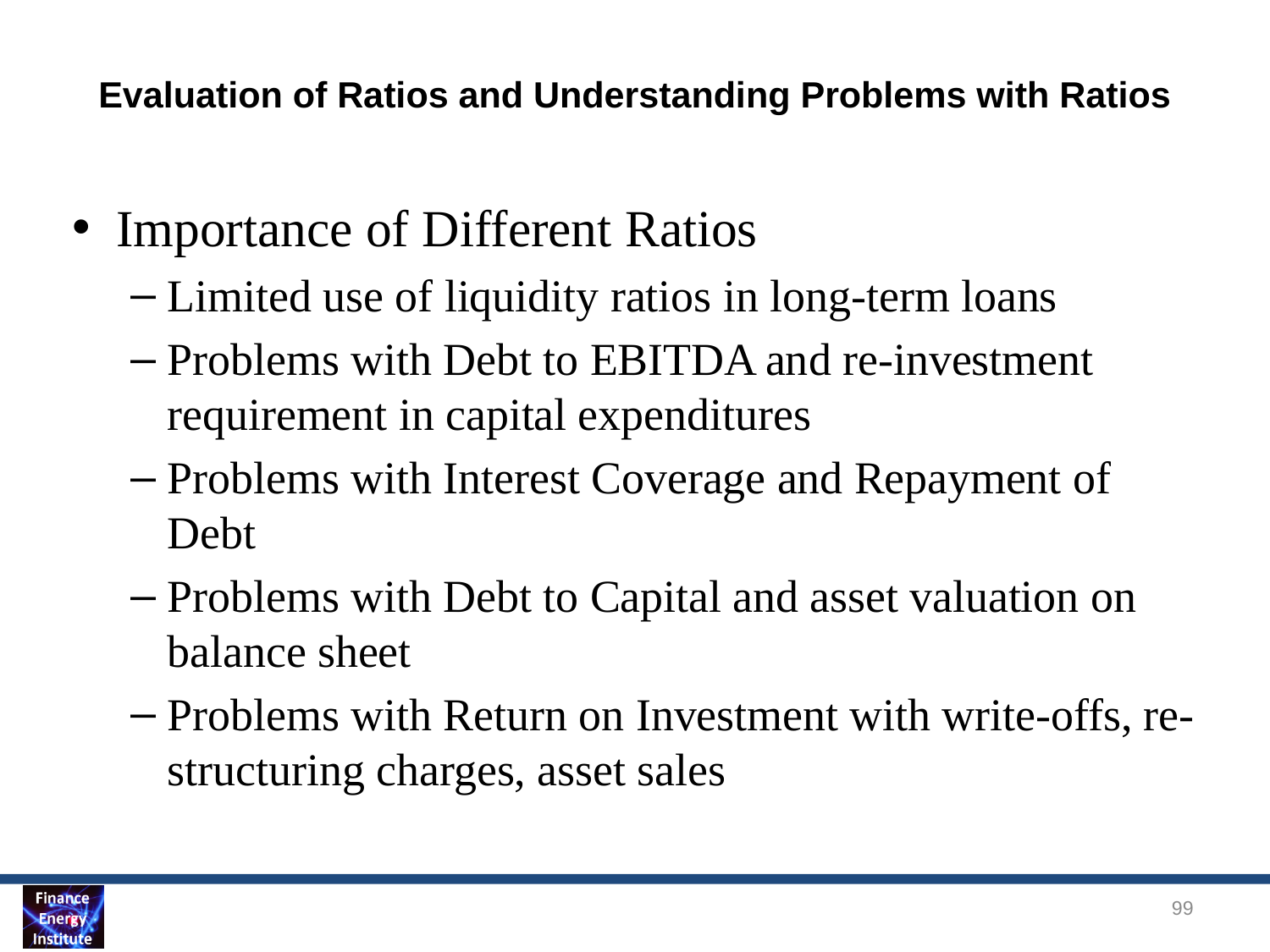

# Evaluation of Ratios and Understanding Problems with Ratios
Importance of Different Ratios
Limited use of liquidity ratios in long-term loans
Problems with Debt to EBITDA and re-investment requirement in capital expenditures
Problems with Interest Coverage and Repayment of Debt
Problems with Debt to Capital and asset valuation on balance sheet
Problems with Return on Investment with write-offs, re-structuring charges, asset sales

99